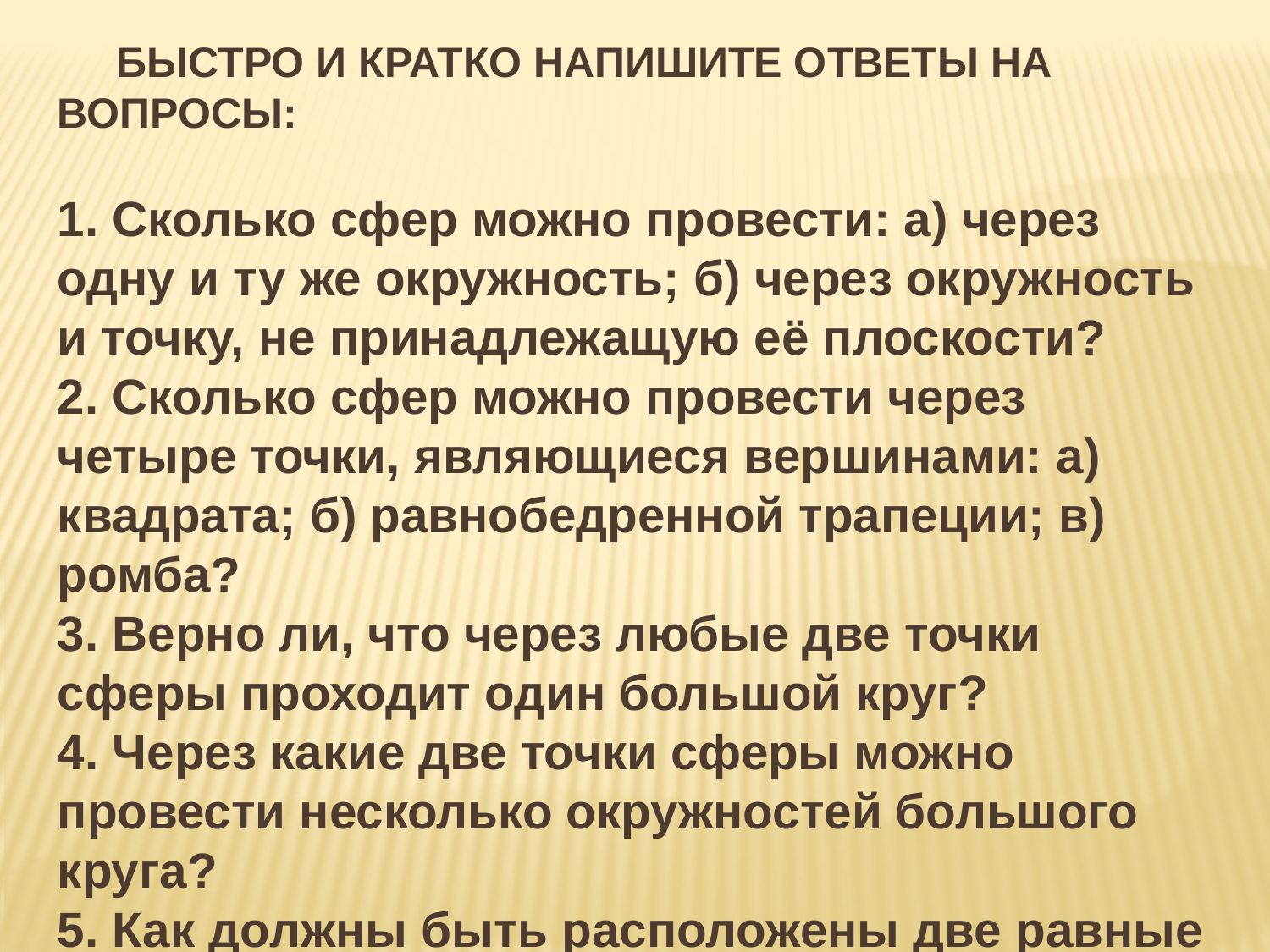

БЫСТРО И КРАТКО НАПИШИТЕ ОТВЕТЫ НА ВОПРОСЫ:
1. Сколько сфер можно провести: а) через одну и ту же окружность; б) через окружность и точку, не принадлежащую её плоскости?
2. Сколько сфер можно провести через четыре точки, являющиеся вершинами: а) квадрата; б) равнобедренной трапеции; в) ромба?
3. Верно ли, что через любые две точки сферы проходит один большой круг?
4. Через какие две точки сферы можно провести несколько окружностей большого круга?
5. Как должны быть расположены две равные окружности, чтобы через них могла пройти сфера того же радиуса?